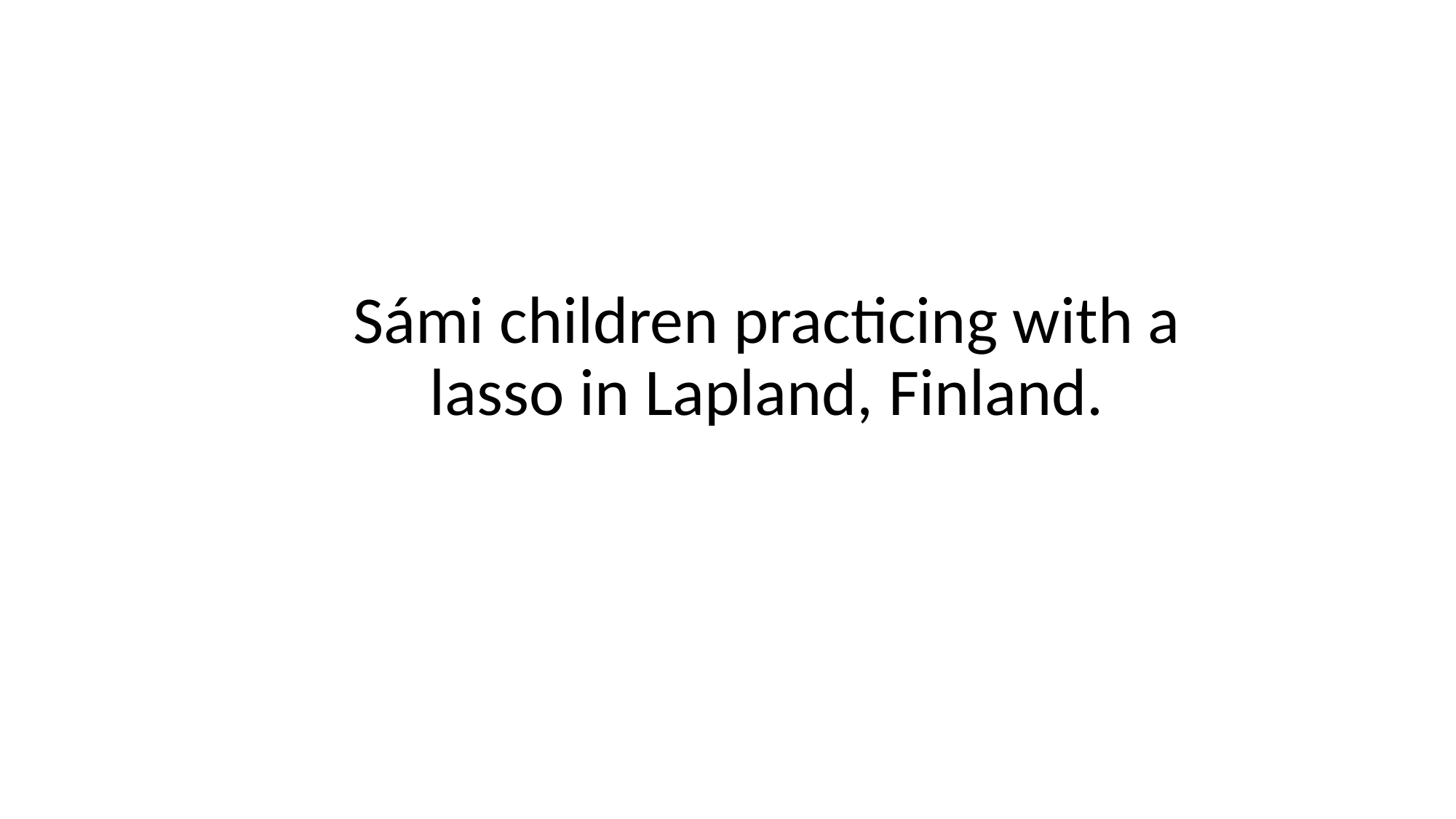

# Sámi children practicing with a lasso in Lapland, Finland.